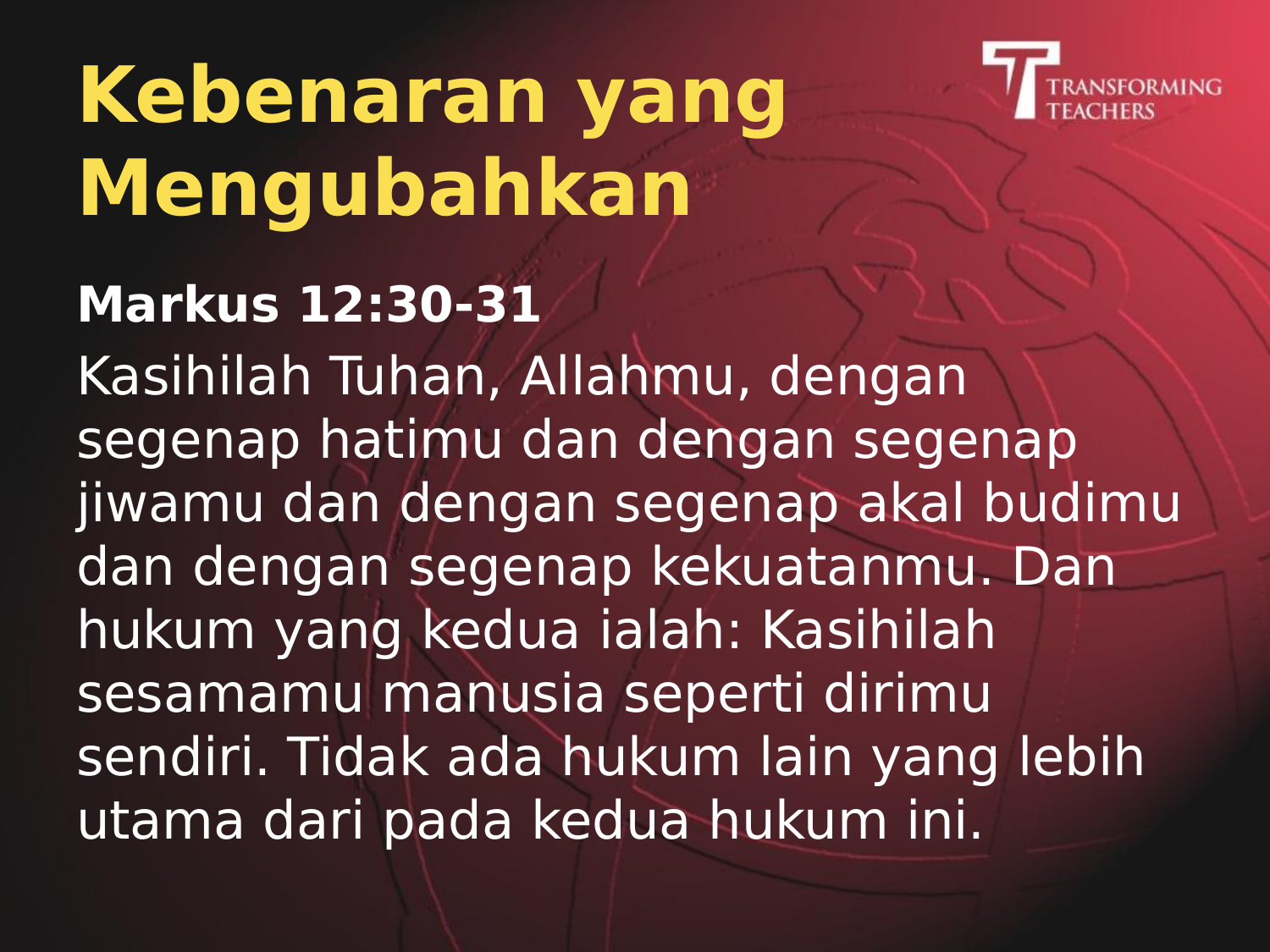

# Kebenaran yang Mengubahkan
Markus 12:30-31
Kasihilah Tuhan, Allahmu, dengan segenap hatimu dan dengan segenap jiwamu dan dengan segenap akal budimu dan dengan segenap kekuatanmu. Dan hukum yang kedua ialah: Kasihilah sesamamu manusia seperti dirimu sendiri. Tidak ada hukum lain yang lebih utama dari pada kedua hukum ini.